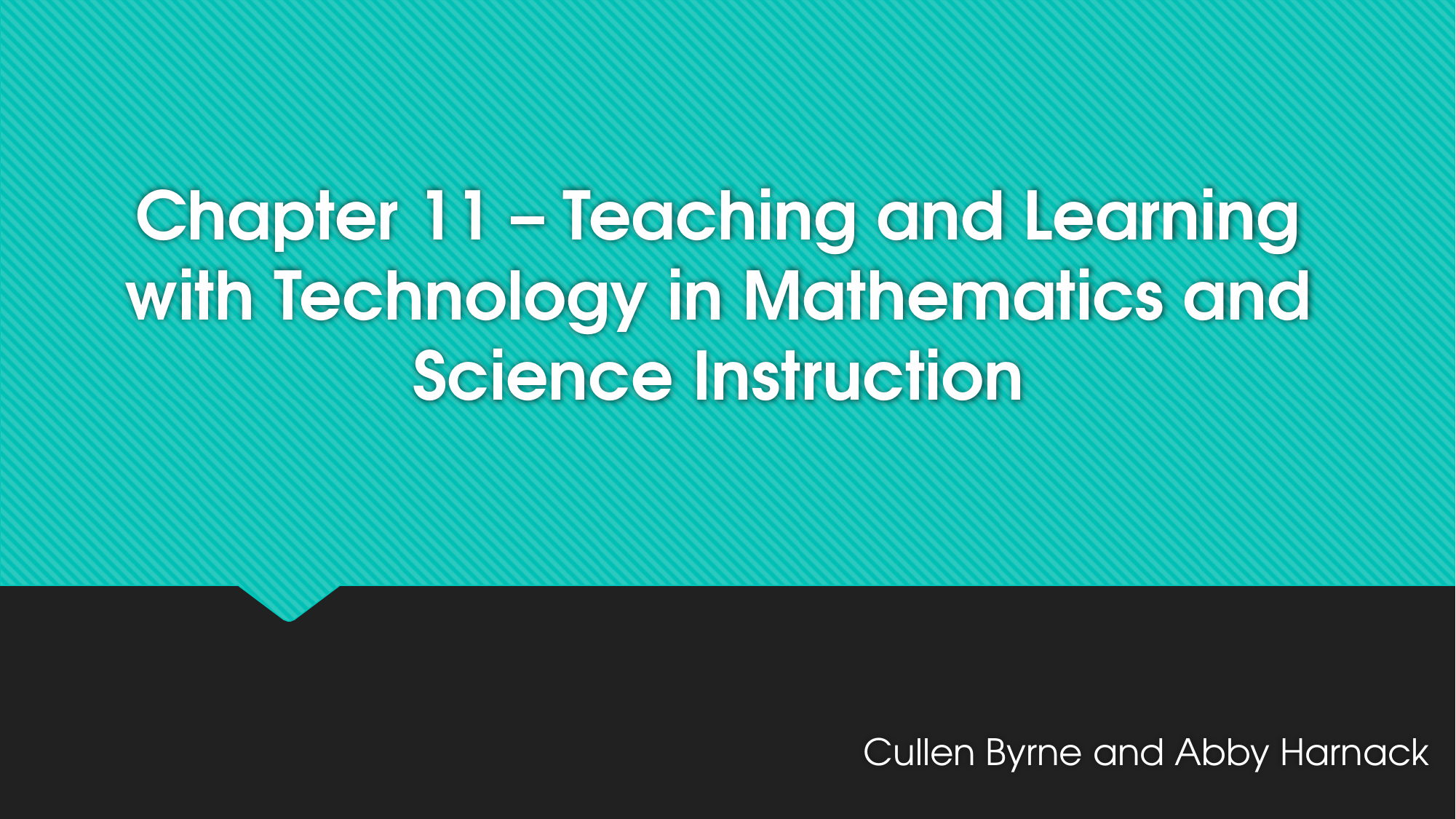

# Chapter 11 – Teaching and Learning with Technology in Mathematics and Science Instruction
Cullen Byrne and Abby Harnack